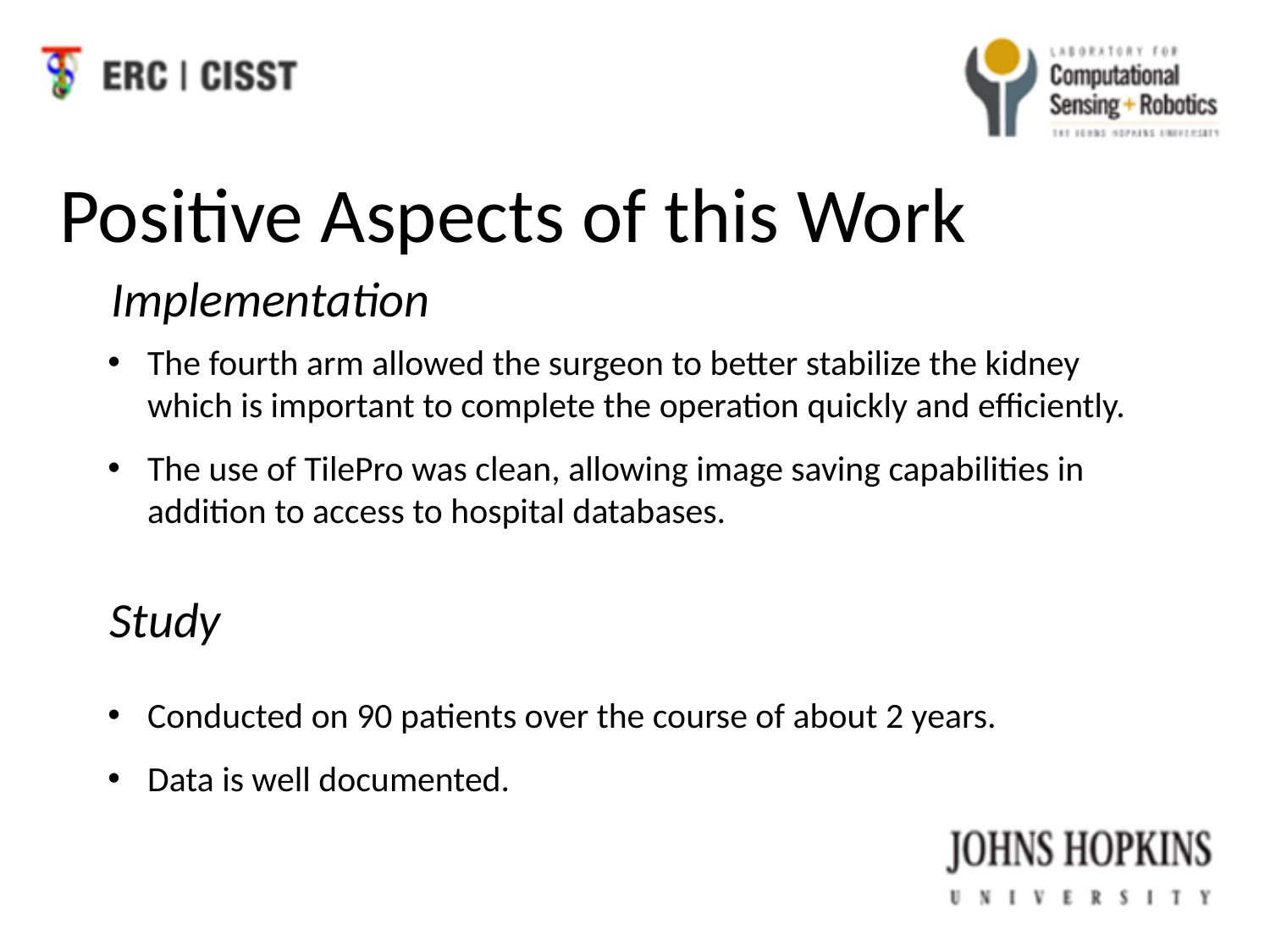

Positive Aspects of this Work
Implementation
The fourth arm allowed the surgeon to better stabilize the kidney which is important to complete the operation quickly and efficiently.
The use of TilePro was clean, allowing image saving capabilities in addition to access to hospital databases.
Study
Conducted on 90 patients over the course of about 2 years.
Data is well documented.